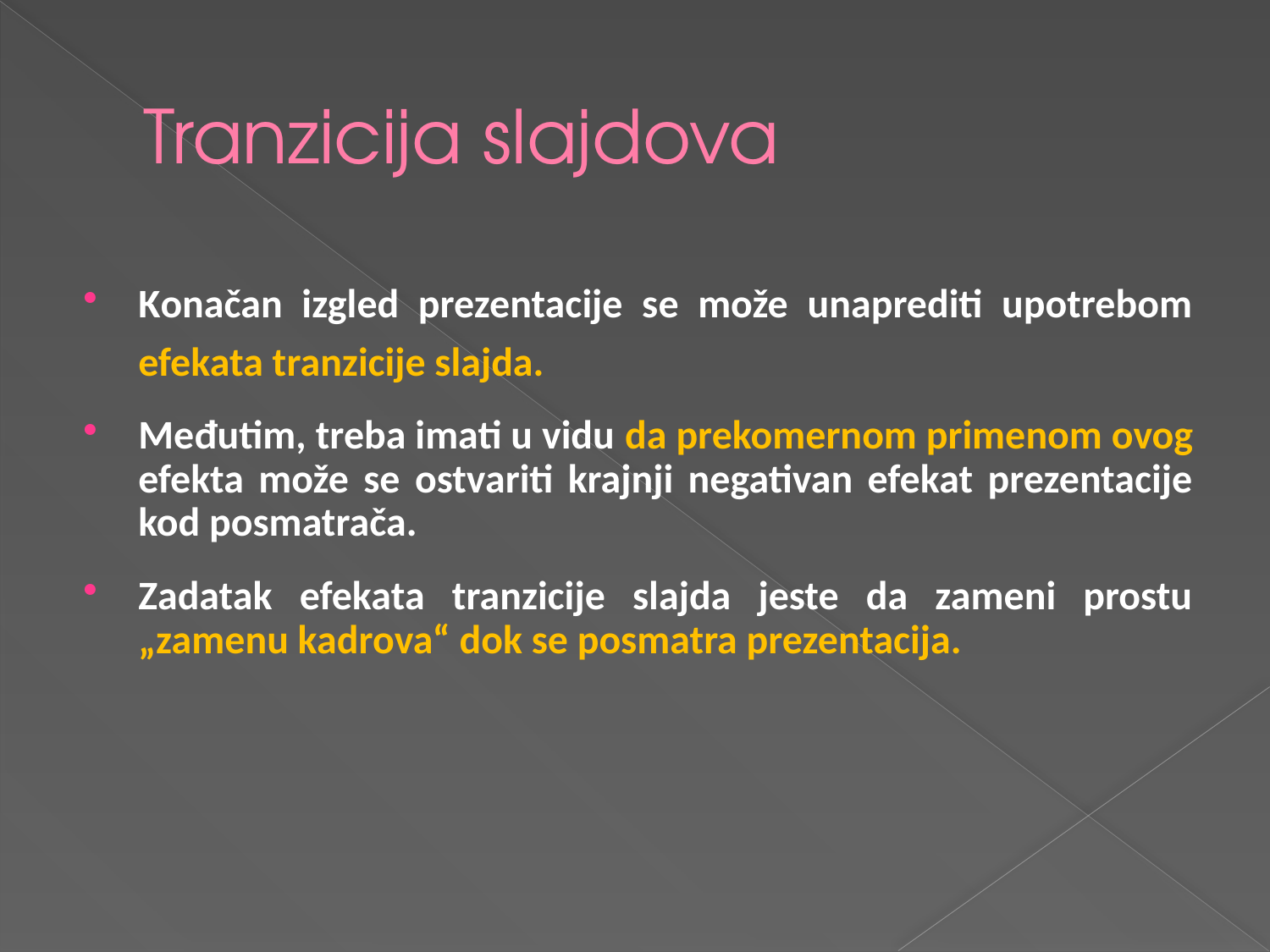

# Tranzicija slajdova
Konačan izgled prezentacije se može unaprediti upotrebom efekata tranzicije slajda.
Međutim, treba imati u vidu da prekomernom primenom ovog efekta može se ostvariti krajnji negativan efekat prezentacije kod posmatrača.
Zadatak efekata tranzicije slajda jeste da zameni prostu „zamenu kadrova“ dok se posmatra prezentacija.